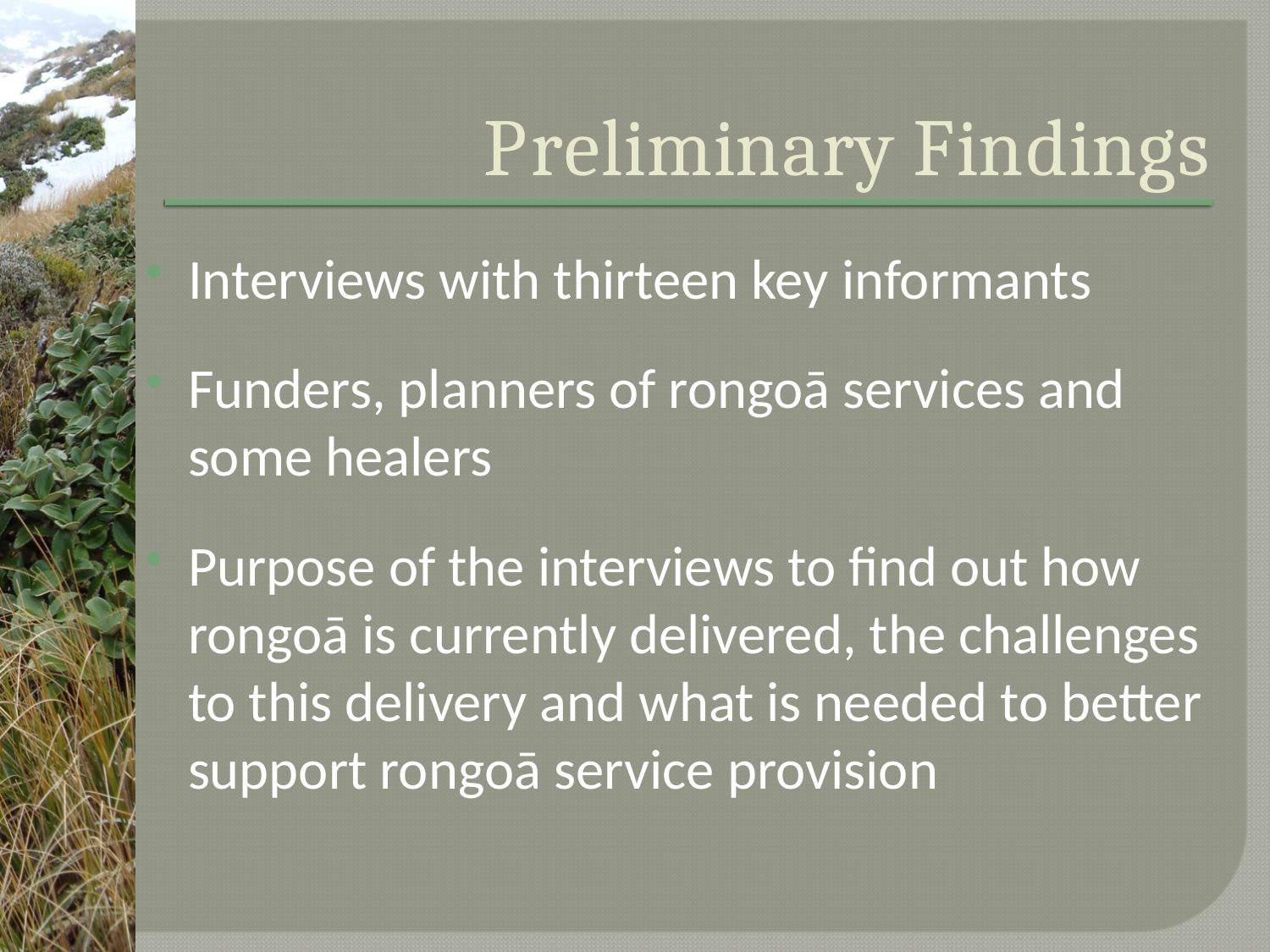

# Preliminary Findings
Interviews with thirteen key informants

Funders, planners of rongoā services and some healers

Purpose of the interviews to find out how rongoā is currently delivered, the challenges to this delivery and what is needed to better support rongoā service provision